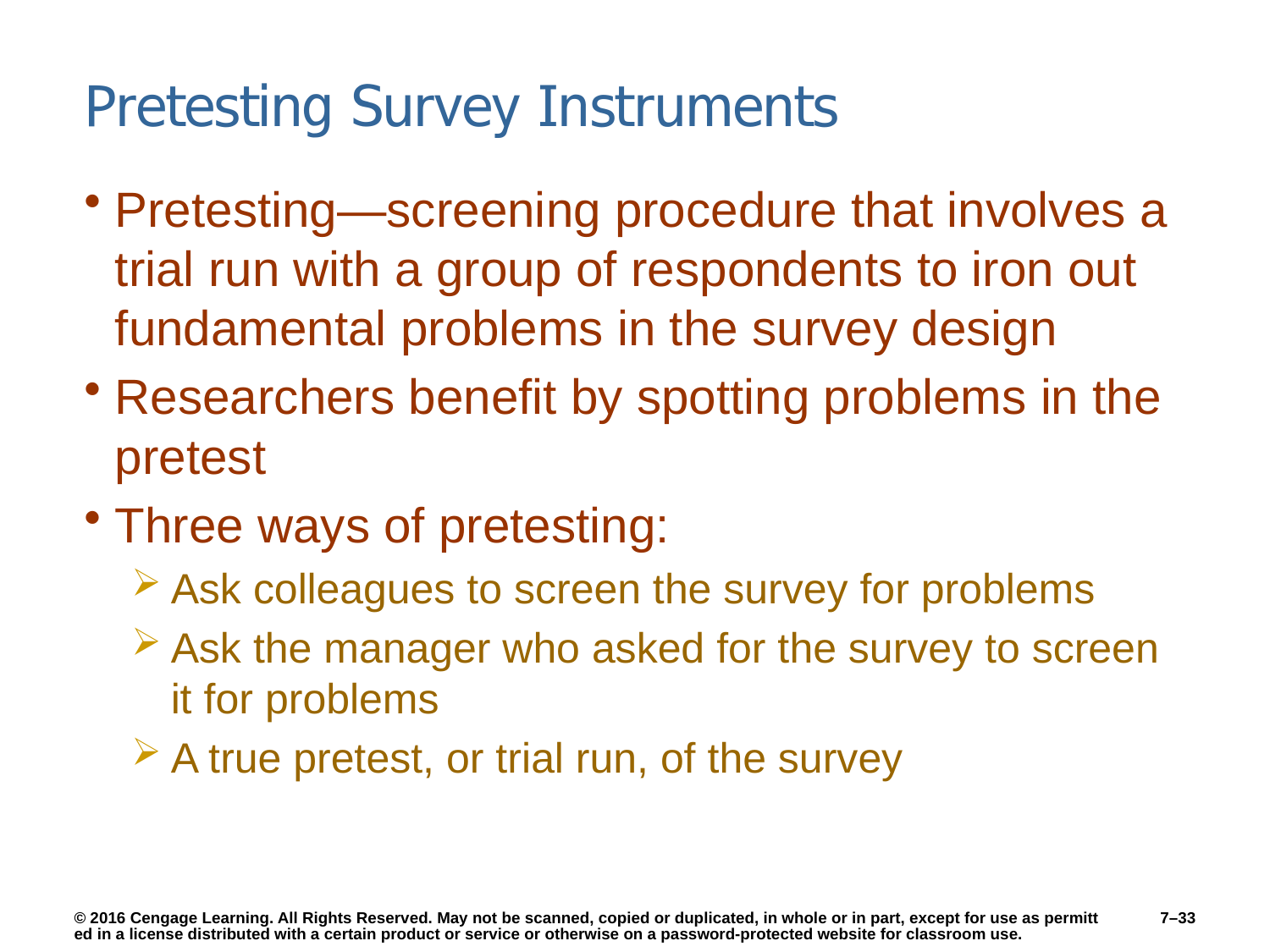

# Pretesting Survey Instruments
Pretesting—screening procedure that involves a trial run with a group of respondents to iron out fundamental problems in the survey design
Researchers benefit by spotting problems in the pretest
Three ways of pretesting:
Ask colleagues to screen the survey for problems
Ask the manager who asked for the survey to screen it for problems
A true pretest, or trial run, of the survey
7–33
© 2016 Cengage Learning. All Rights Reserved. May not be scanned, copied or duplicated, in whole or in part, except for use as permitted in a license distributed with a certain product or service or otherwise on a password-protected website for classroom use.